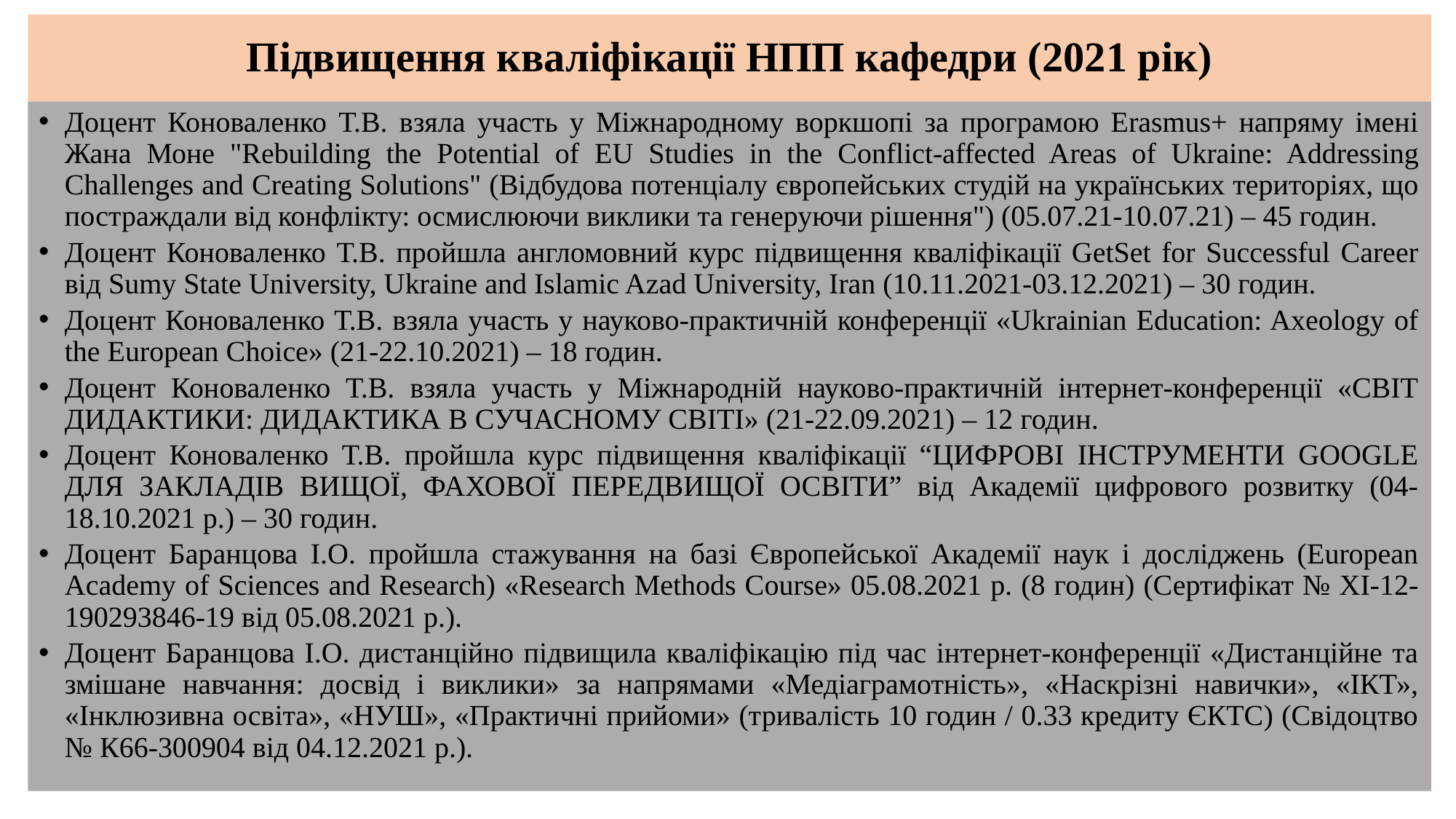

# Підвищення кваліфікації НПП кафедри (2021 рік)
Доцент Коноваленко Т.В. взяла участь у Міжнародному воркшопі за програмою Erasmus+ напряму імені Жана Моне "Rebuilding the Potential of EU Studies in the Conflict-affected Areas of Ukraine: Addressing Challenges and Creating Solutions" (Відбудова потенціалу європейських студій на українських територіях, що постраждали від конфлікту: осмислюючи виклики та генеруючи рішення") (05.07.21-10.07.21) – 45 годин.
Доцент Коноваленко Т.В. пройшла англомовний курс підвищення кваліфікації GetSet for Successful Career від Sumy State University, Ukraine and Islamic Azad University, Iran (10.11.2021-03.12.2021) – 30 годин.
Доцент Коноваленко Т.В. взяла участь у науково-практичній конференції «Ukrainian Education: Axeology of the European Choice» (21-22.10.2021) – 18 годин.
Доцент Коноваленко Т.В. взяла участь у Міжнародній науково-практичній інтернет-конференції «СВІТ ДИДАКТИКИ: ДИДАКТИКА В СУЧАСНОМУ СВІТІ» (21‑22.09.2021) – 12 годин.
Доцент Коноваленко Т.В. пройшла курс підвищення кваліфікації “ЦИФРОВІ ІНСТРУМЕНТИ GOOGLE ДЛЯ ЗАКЛАДІВ ВИЩОЇ, ФАХОВОЇ ПЕРЕДВИЩОЇ ОСВІТИ” від Академії цифрового розвитку (04-18.10.2021 р.) – 30 годин.
Доцент Баранцова І.О. пройшла стажування на базі Європейської Академії наук і досліджень (European Academy of Sciences and Research) «Research Methods Course» 05.08.2021 р. (8 годин) (Сертифікат № ХІ-12-190293846-19 від 05.08.2021 р.).
Доцент Баранцова І.О. дистанційно підвищила кваліфікацію під час інтернет-конференції «Дистанційне та змішане навчання: досвід і виклики» за напрямами «Медіаграмотність», «Наскрізні навички», «ІКТ», «Інклюзивна освіта», «НУШ», «Практичні прийоми» (тривалість 10 годин / 0.33 кредиту ЄКТС) (Свідоцтво № К66-300904 від 04.12.2021 р.).